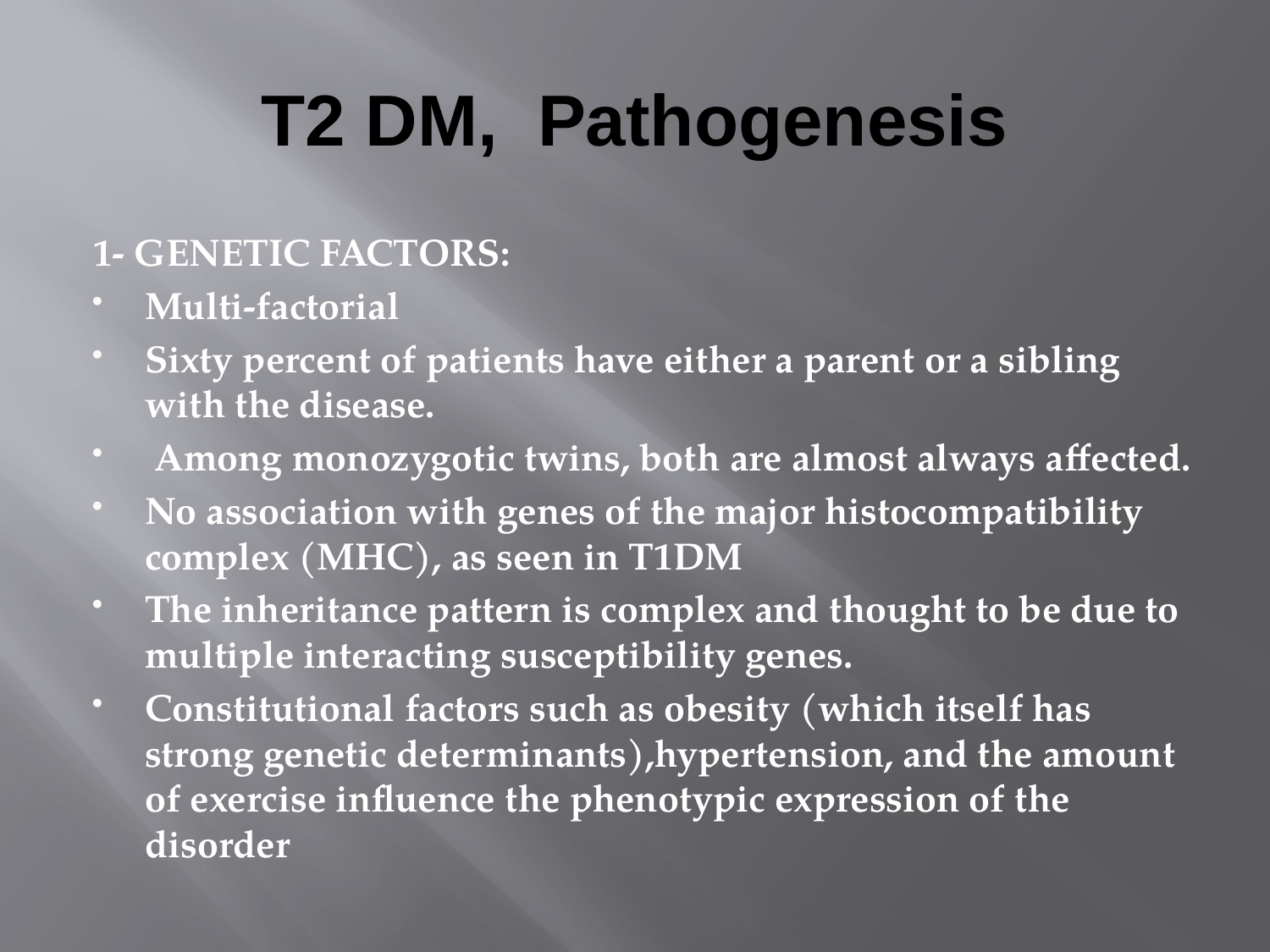

# T2 DM,  Pathogenesis
1- GENETIC FACTORS:
Multi-factorial
Sixty percent of patients have either a parent or a sibling with the disease.
 Among monozygotic twins, both are almost always affected.
No association with genes of the major histocompatibility complex (MHC), as seen in T1DM
The inheritance pattern is complex and thought to be due to multiple interacting susceptibility genes.
Constitutional factors such as obesity (which itself has strong genetic determinants),hypertension, and the amount of exercise influence the phenotypic expression of the disorder